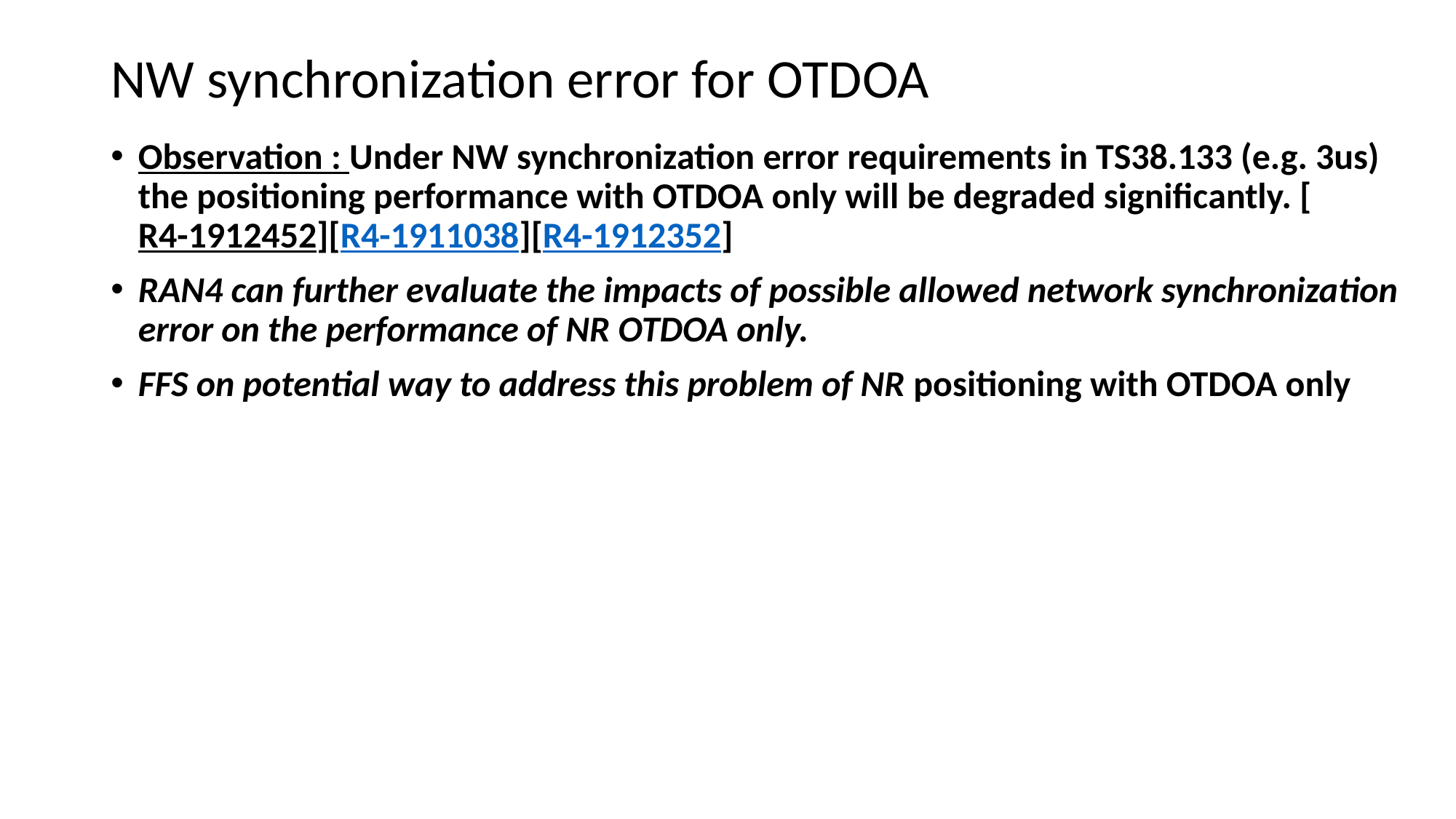

# NW synchronization error for OTDOA
Observation : Under NW synchronization error requirements in TS38.133 (e.g. 3us) the positioning performance with OTDOA only will be degraded significantly. [R4-1912452][R4-1911038][R4-1912352]
RAN4 can further evaluate the impacts of possible allowed network synchronization error on the performance of NR OTDOA only.
FFS on potential way to address this problem of NR positioning with OTDOA only